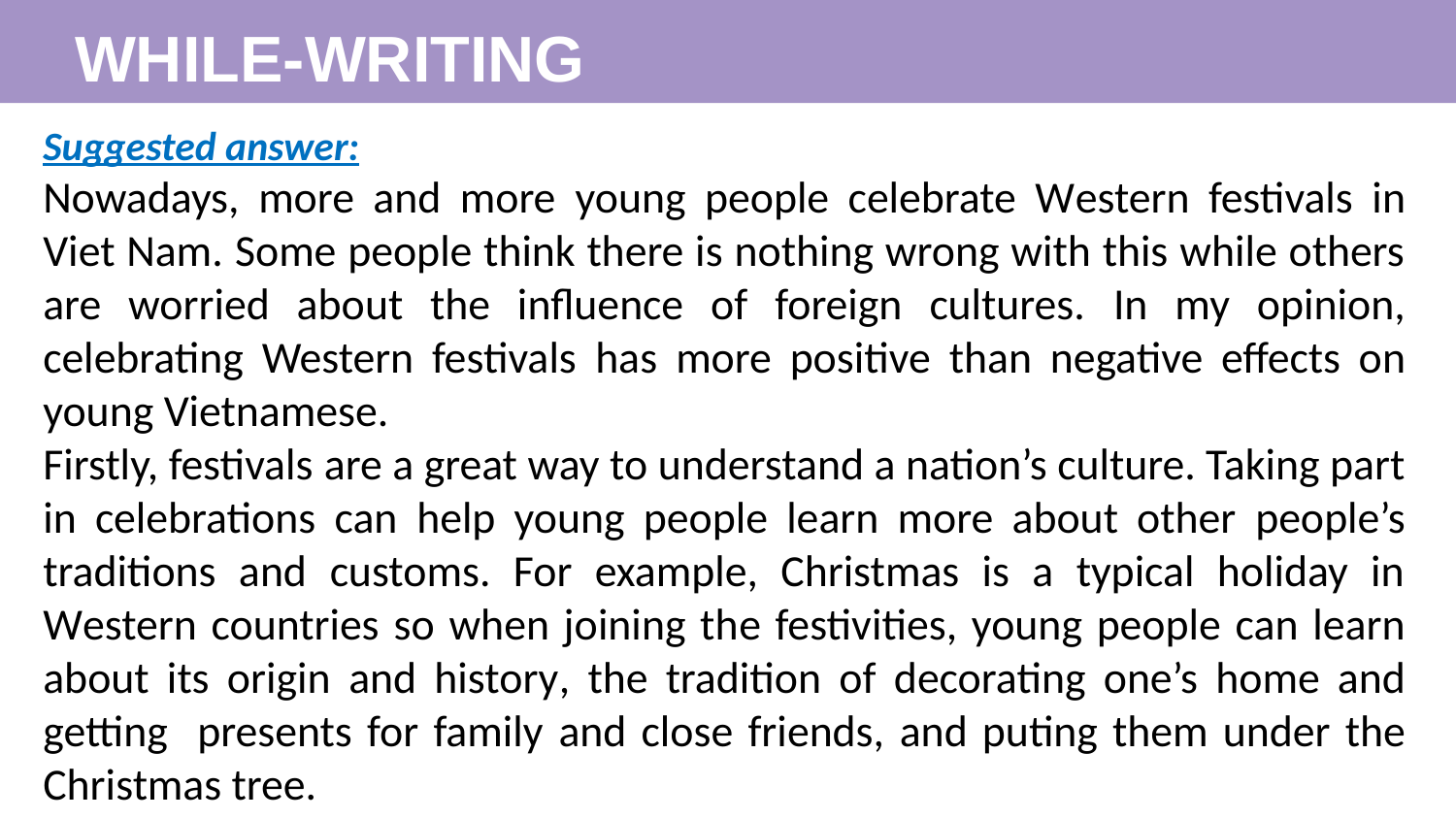

WHILE-WRITING
Suggested answer:
Nowadays, more and more young people celebrate Western festivals in Viet Nam. Some people think there is nothing wrong with this while others are worried about the influence of foreign cultures. In my opinion, celebrating Western festivals has more positive than negative effects on young Vietnamese.
Firstly, festivals are a great way to understand a nation’s culture. Taking part in celebrations can help young people learn more about other people’s traditions and customs. For example, Christmas is a typical holiday in Western countries so when joining the festivities, young people can learn about its origin and history, the tradition of decorating one’s home and getting  presents for family and close friends, and puting them under the Christmas tree.